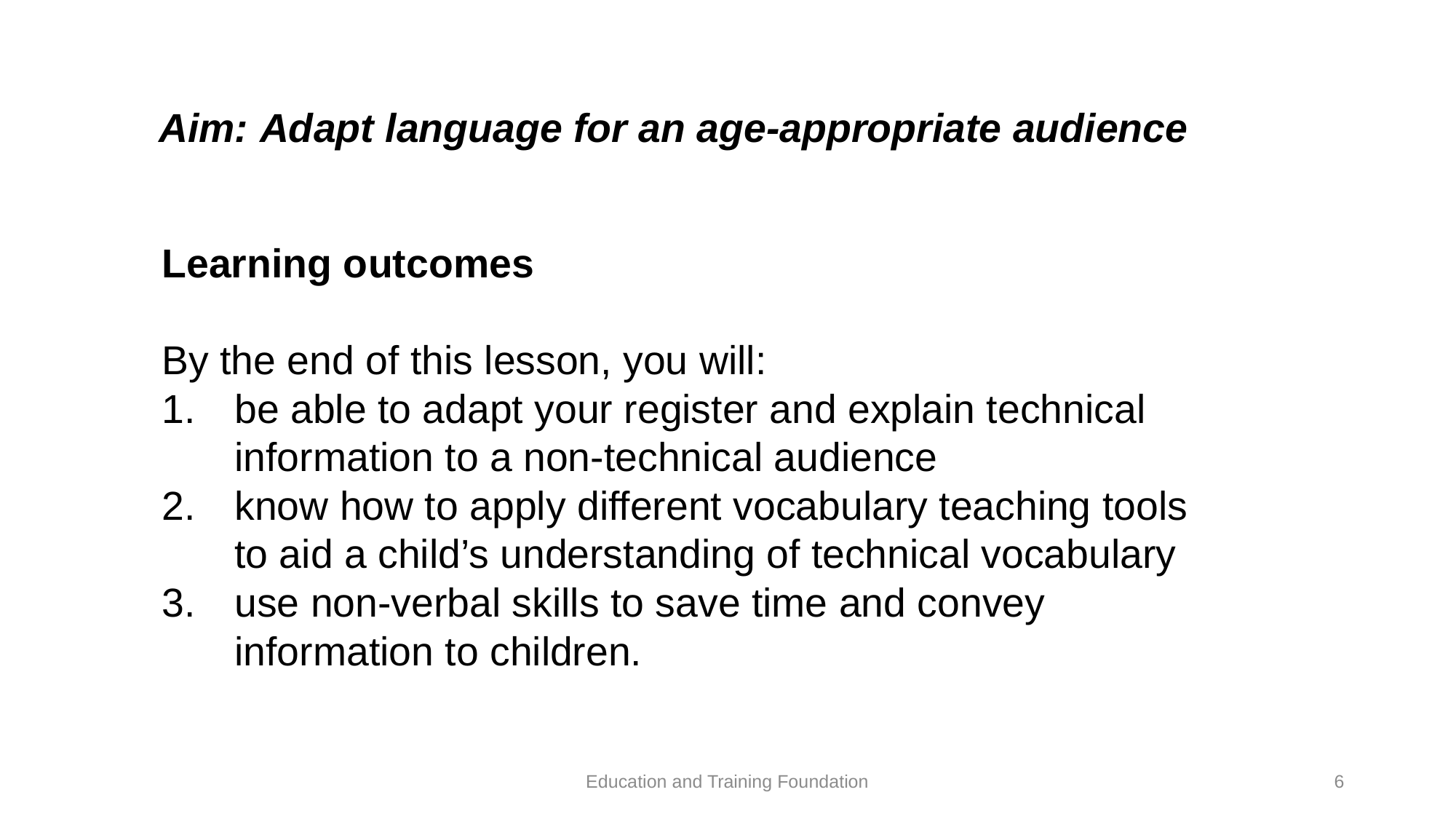

Aim: Adapt language for an age-appropriate audience
Learning outcomes

By the end of this lesson, you will:
be able to adapt your register and explain technical information to a non-technical audience
know how to apply different vocabulary teaching tools to aid a child’s understanding of technical vocabulary
use non-verbal skills to save time and convey information to children.
Education and Training Foundation
6